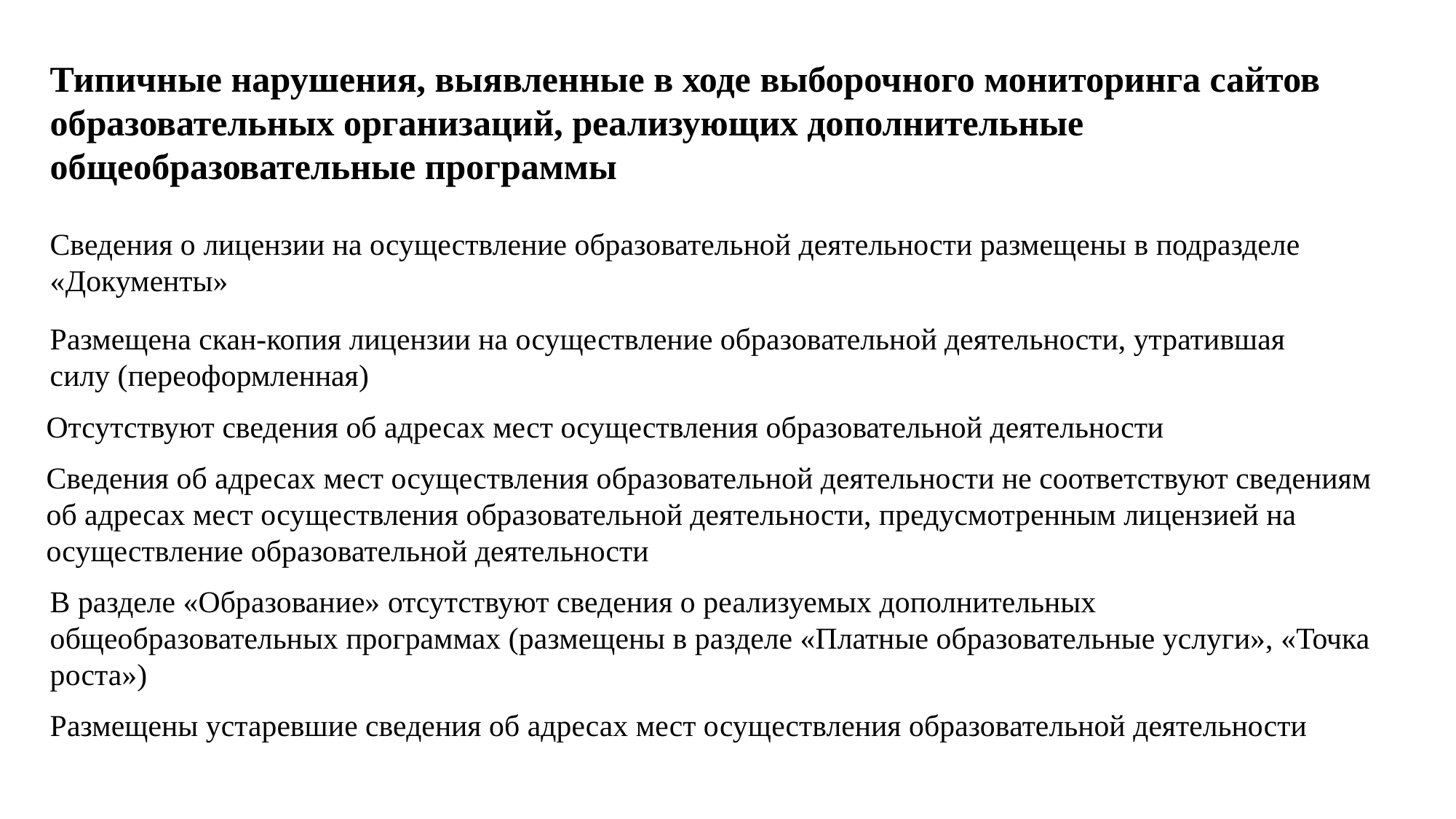

Типичные нарушения, выявленные в ходе выборочного мониторинга сайтов образовательных организаций, реализующих дополнительные общеобразовательные программы
Сведения о лицензии на осуществление образовательной деятельности размещены в подразделе «Документы»
Размещена скан-копия лицензии на осуществление образовательной деятельности, утратившая силу (переоформленная)
Отсутствуют сведения об адресах мест осуществления образовательной деятельности
Сведения об адресах мест осуществления образовательной деятельности не соответствуют сведениям об адресах мест осуществления образовательной деятельности, предусмотренным лицензией на осуществление образовательной деятельности
В разделе «Образование» отсутствуют сведения о реализуемых дополнительных общеобразовательных программах (размещены в разделе «Платные образовательные услуги», «Точка роста»)
Размещены устаревшие сведения об адресах мест осуществления образовательной деятельности